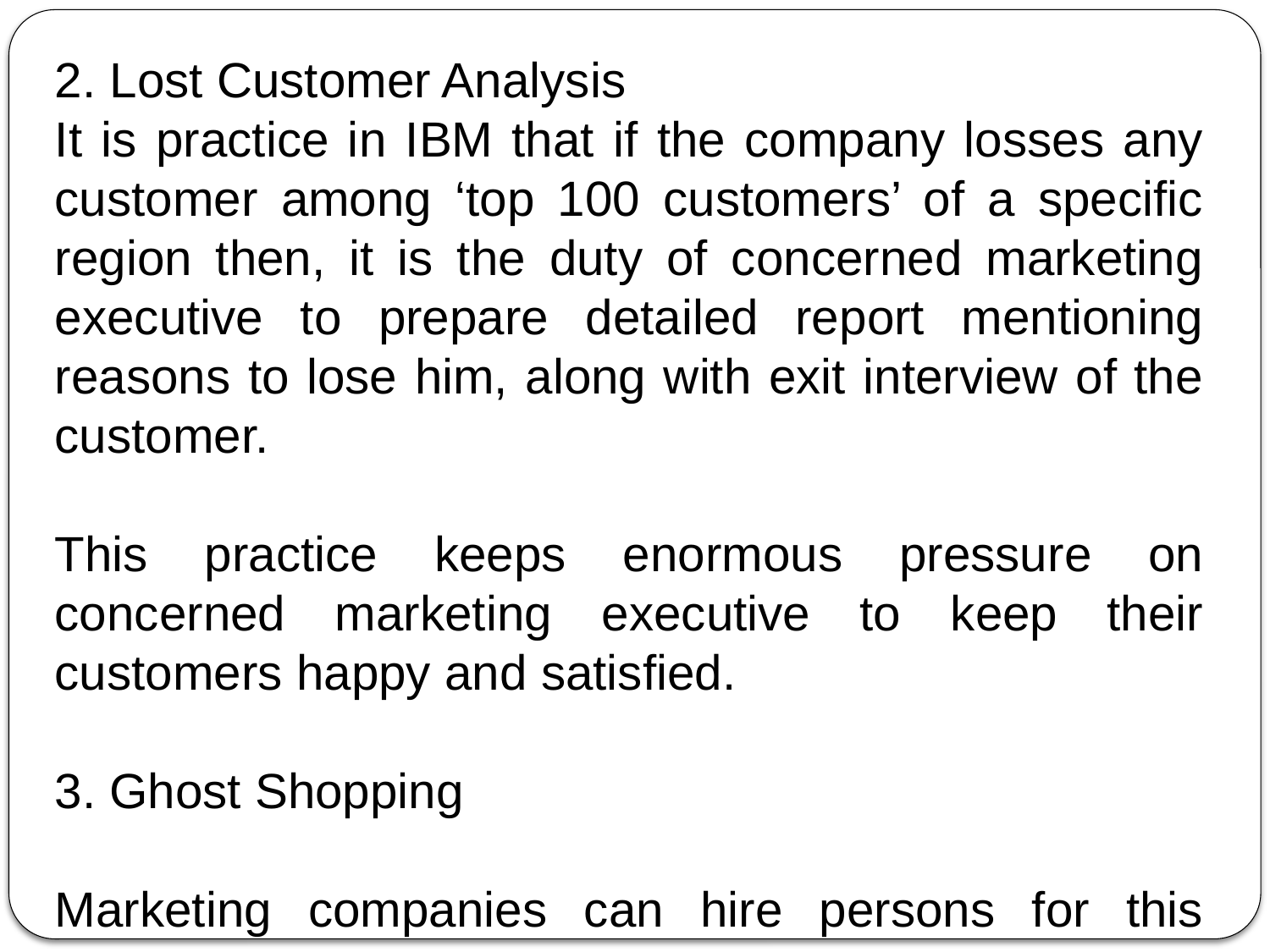

2. Lost Customer Analysis
It is practice in IBM that if the company losses any customer among ‘top 100 customers’ of a specific region then, it is the duty of concerned marketing executive to prepare detailed report mentioning reasons to lose him, along with exit interview of the customer.

This practice keeps enormous pressure on concerned marketing executive to keep their customers happy and satisfied.

3. Ghost Shopping

Marketing companies can hire persons for this purpose.